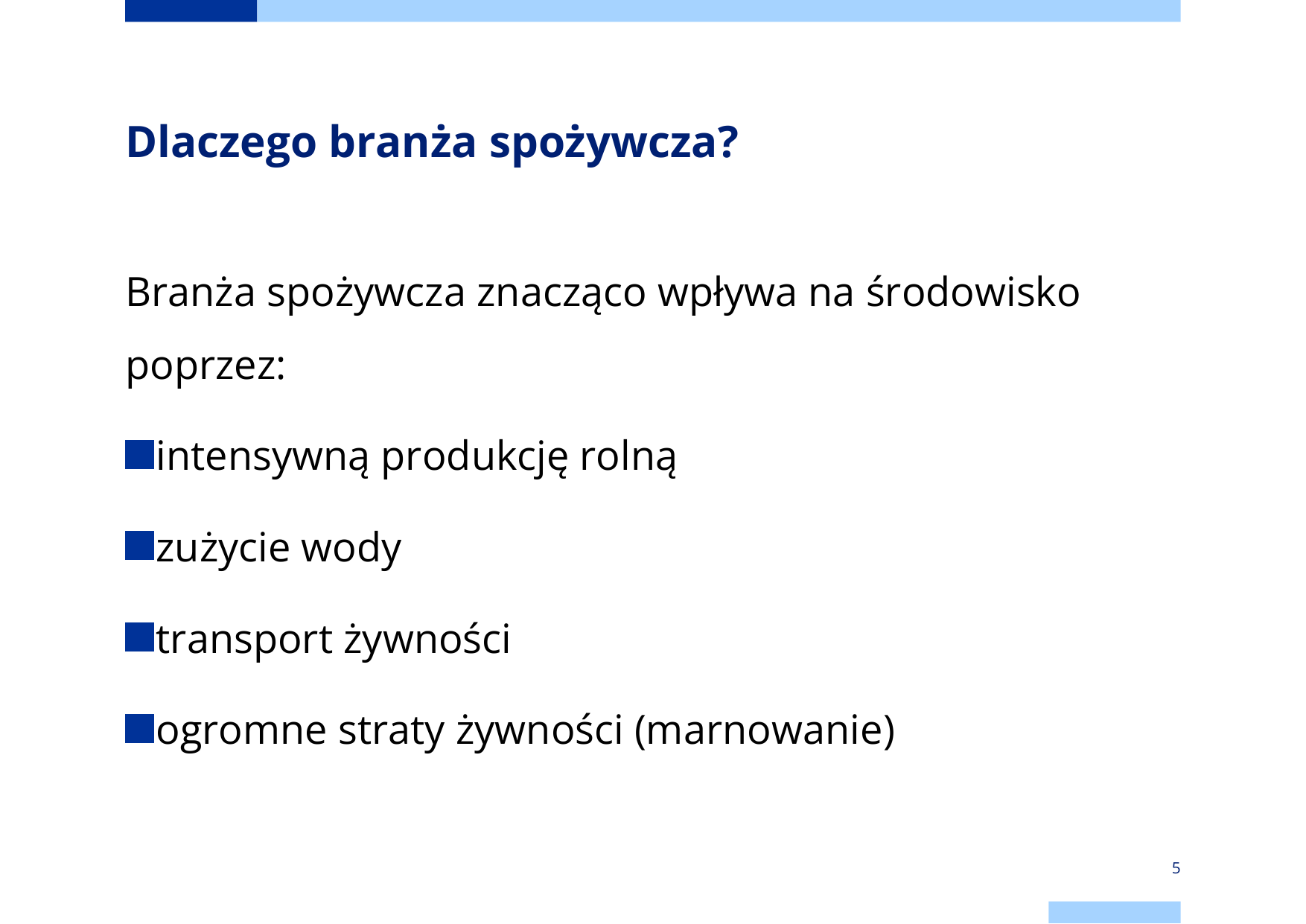

# Dlaczego branża spożywcza?
Branża spożywcza znacząco wpływa na środowisko poprzez:
intensywną produkcję rolną
zużycie wody
transport żywności
ogromne straty żywności (marnowanie)
5